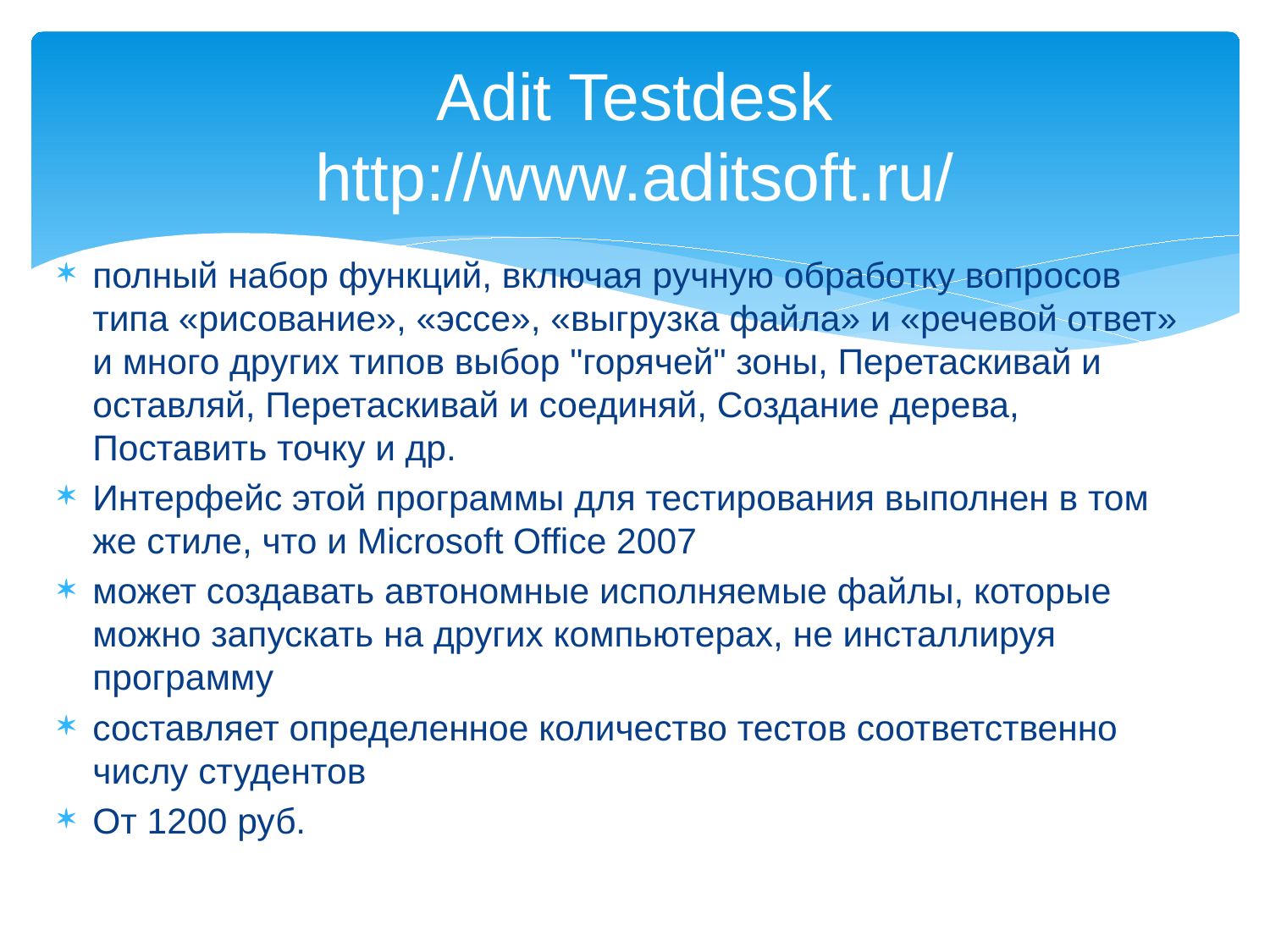

# Adit Testdesk http://www.aditsoft.ru/
полный набор функций, включая ручную обработку вопросов типа «рисование», «эссе», «выгрузка файла» и «речевой ответ» и много других типов выбор "горячей" зоны, Перетаскивай и оставляй, Перетаскивай и соединяй, Создание дерева, Поставить точку и др.
Интерфейс этой программы для тестирования выполнен в том же стиле, что и Microsoft Office 2007
может создавать автономные исполняемые файлы, которые можно запускать на других компьютерах, не инсталлируя программу
составляет определенное количество тестов соответственно числу студентов
От 1200 руб.